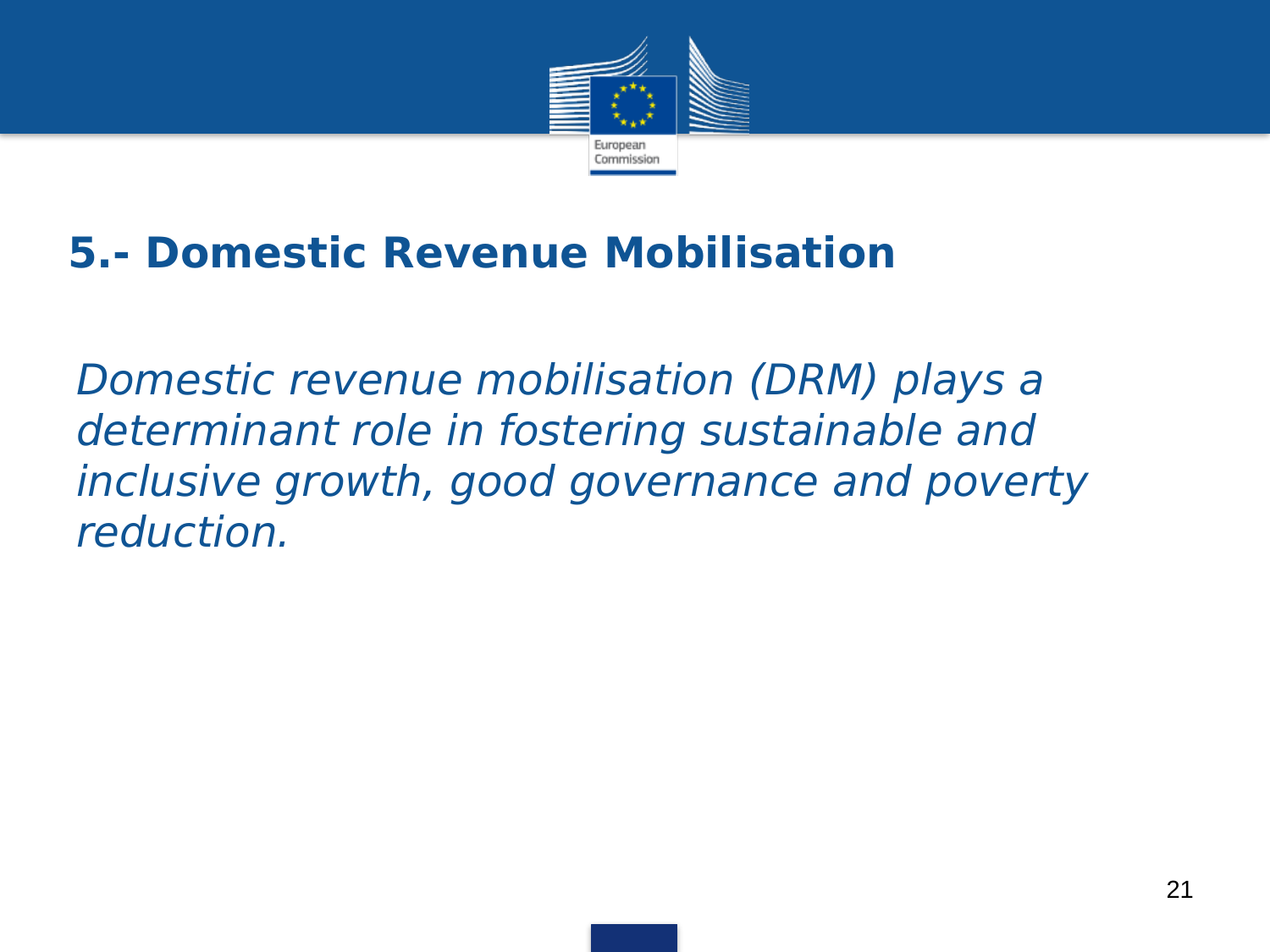

# 5.- Domestic Revenue Mobilisation
Domestic revenue mobilisation (DRM) plays a determinant role in fostering sustainable and inclusive growth, good governance and poverty reduction.

21